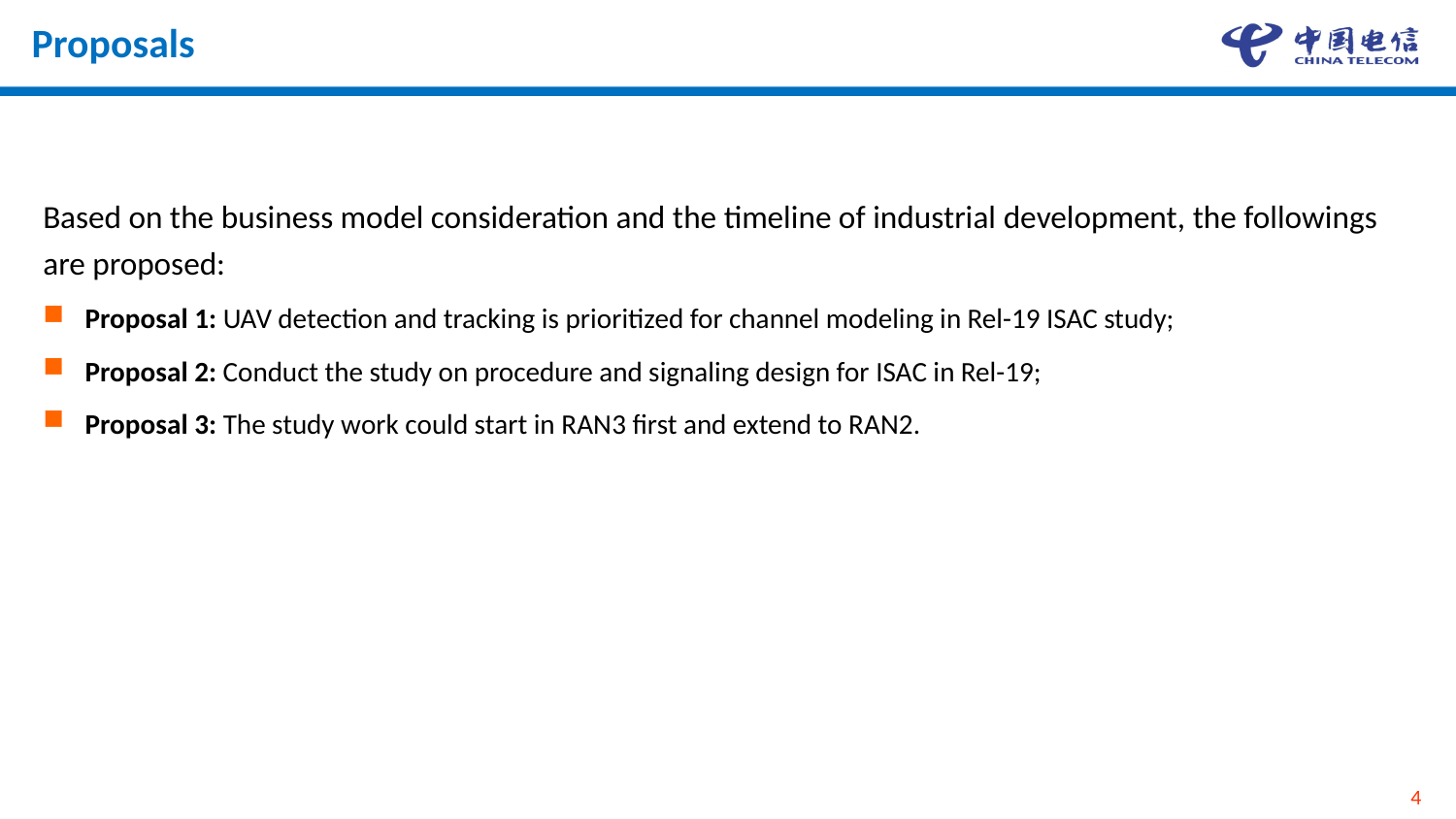

# Proposals
Based on the business model consideration and the timeline of industrial development, the followings are proposed:
Proposal 1: UAV detection and tracking is prioritized for channel modeling in Rel-19 ISAC study;
Proposal 2: Conduct the study on procedure and signaling design for ISAC in Rel-19;
Proposal 3: The study work could start in RAN3 first and extend to RAN2.
4